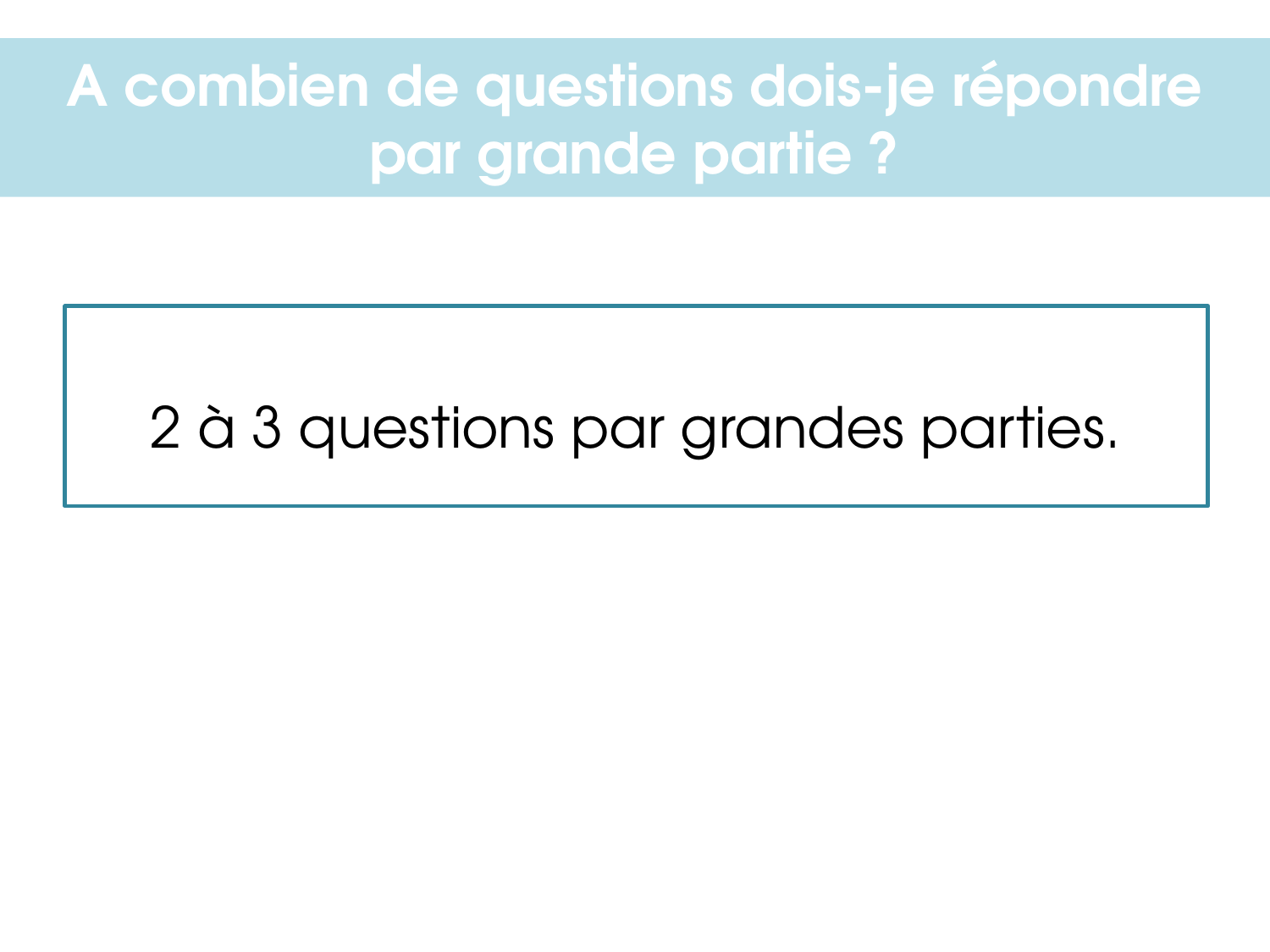

# A combien de questions dois-je répondre par grande partie ?

2 à 3 questions par grandes parties.